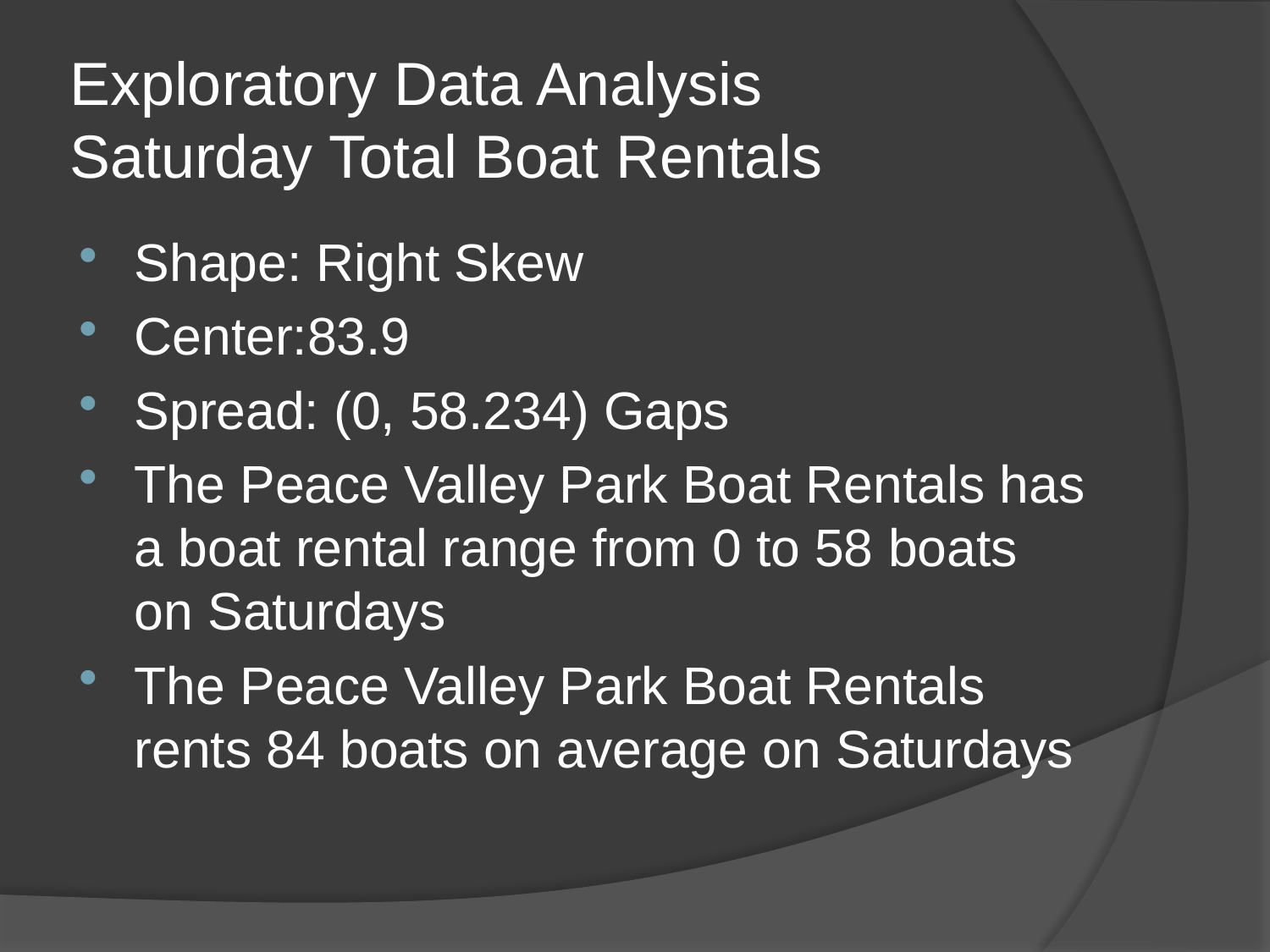

# Exploratory Data Analysis Saturday Total Boat Rentals
Shape: Right Skew
Center:83.9
Spread: (0, 58.234) Gaps
The Peace Valley Park Boat Rentals has a boat rental range from 0 to 58 boats on Saturdays
The Peace Valley Park Boat Rentals rents 84 boats on average on Saturdays